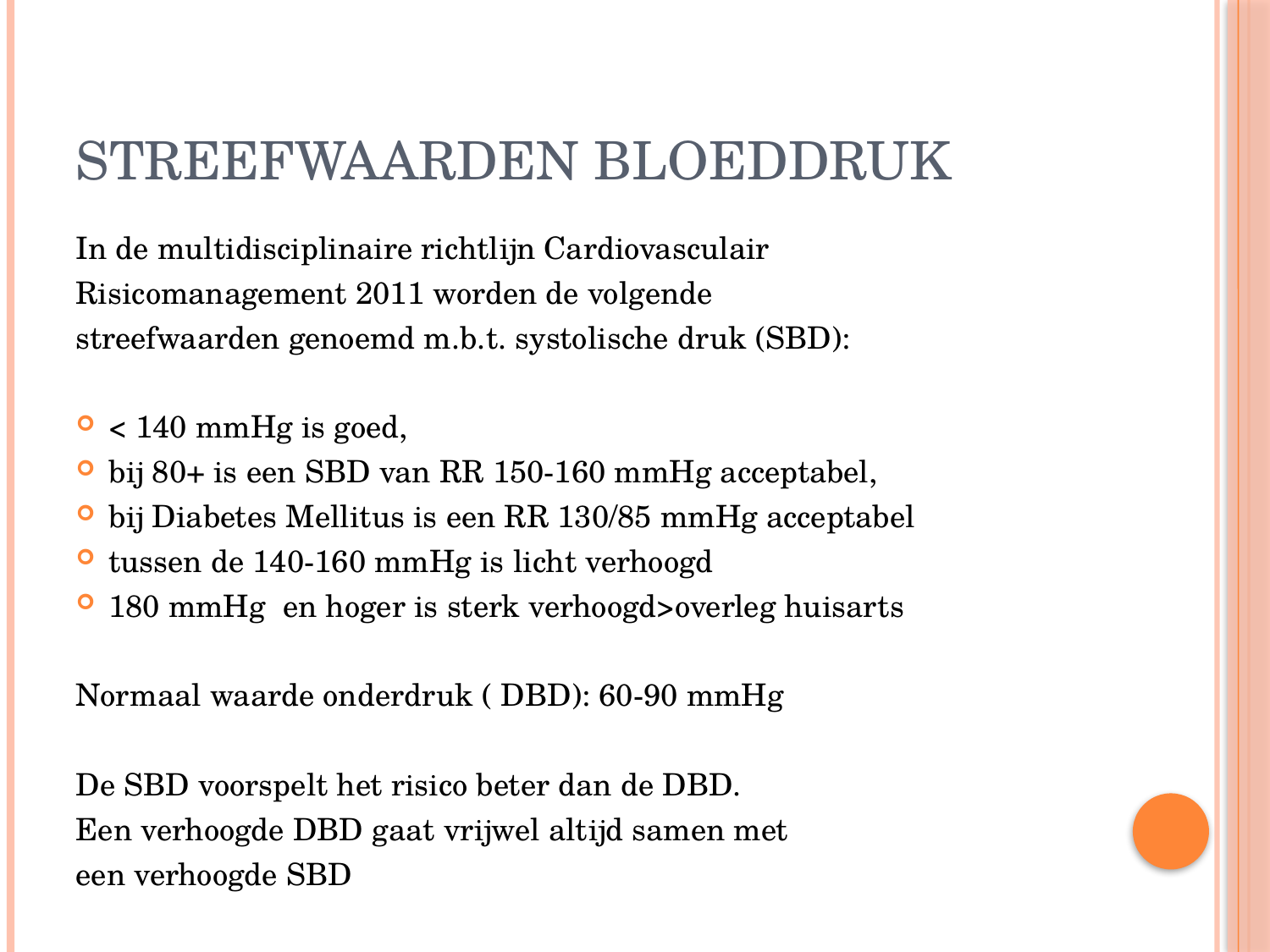

# Streefwaarden Bloeddruk
In de multidisciplinaire richtlijn Cardiovasculair
Risicomanagement 2011 worden de volgende
streefwaarden genoemd m.b.t. systolische druk (SBD):

< 140 mmHg is goed,
bij 80+ is een SBD van RR 150-160 mmHg acceptabel,
bij Diabetes Mellitus is een RR 130/85 mmHg acceptabel
tussen de 140-160 mmHg is licht verhoogd
180 mmHg  en hoger is sterk verhoogd>overleg huisarts

Normaal waarde onderdruk ( DBD): 60-90 mmHg

De SBD voorspelt het risico beter dan de DBD.
Een verhoogde DBD gaat vrijwel altijd samen met
een verhoogde SBD